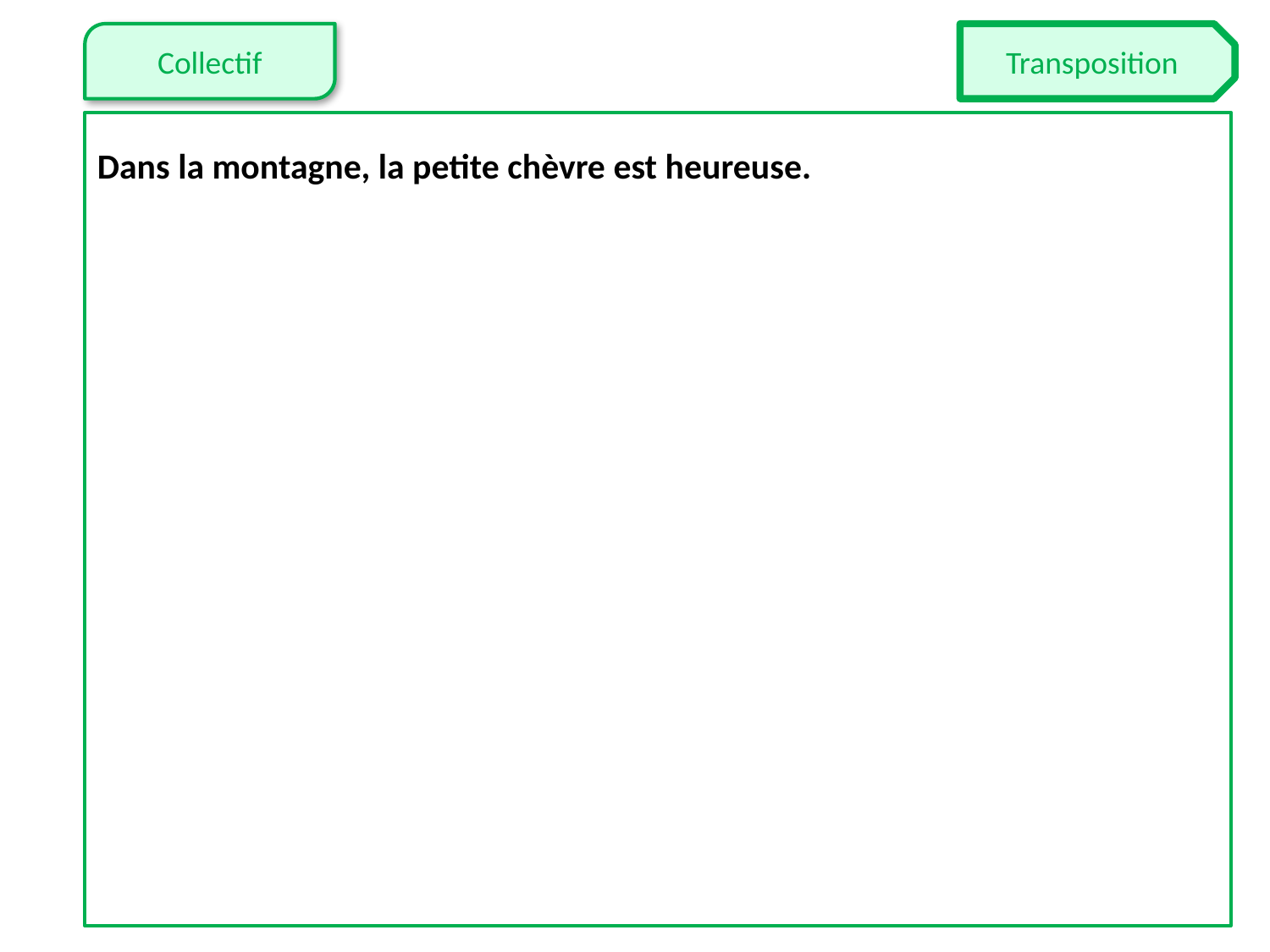

Dans la montagne, la petite chèvre est heureuse.